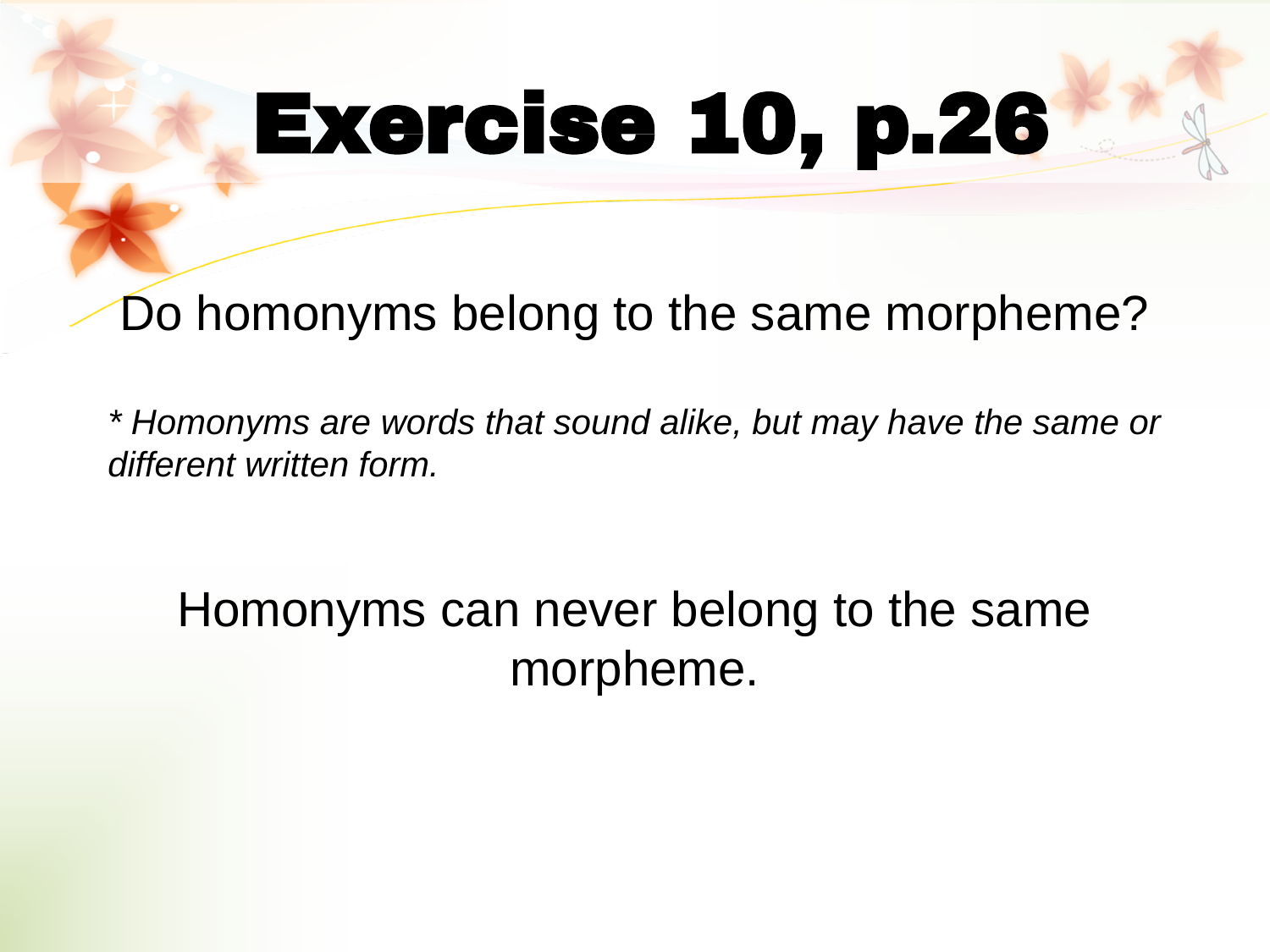

# Exercise 10, p.26
Do homonyms belong to the same morpheme?

* Homonyms are words that sound alike, but may have the same or different written form.
Homonyms can never belong to the same morpheme.